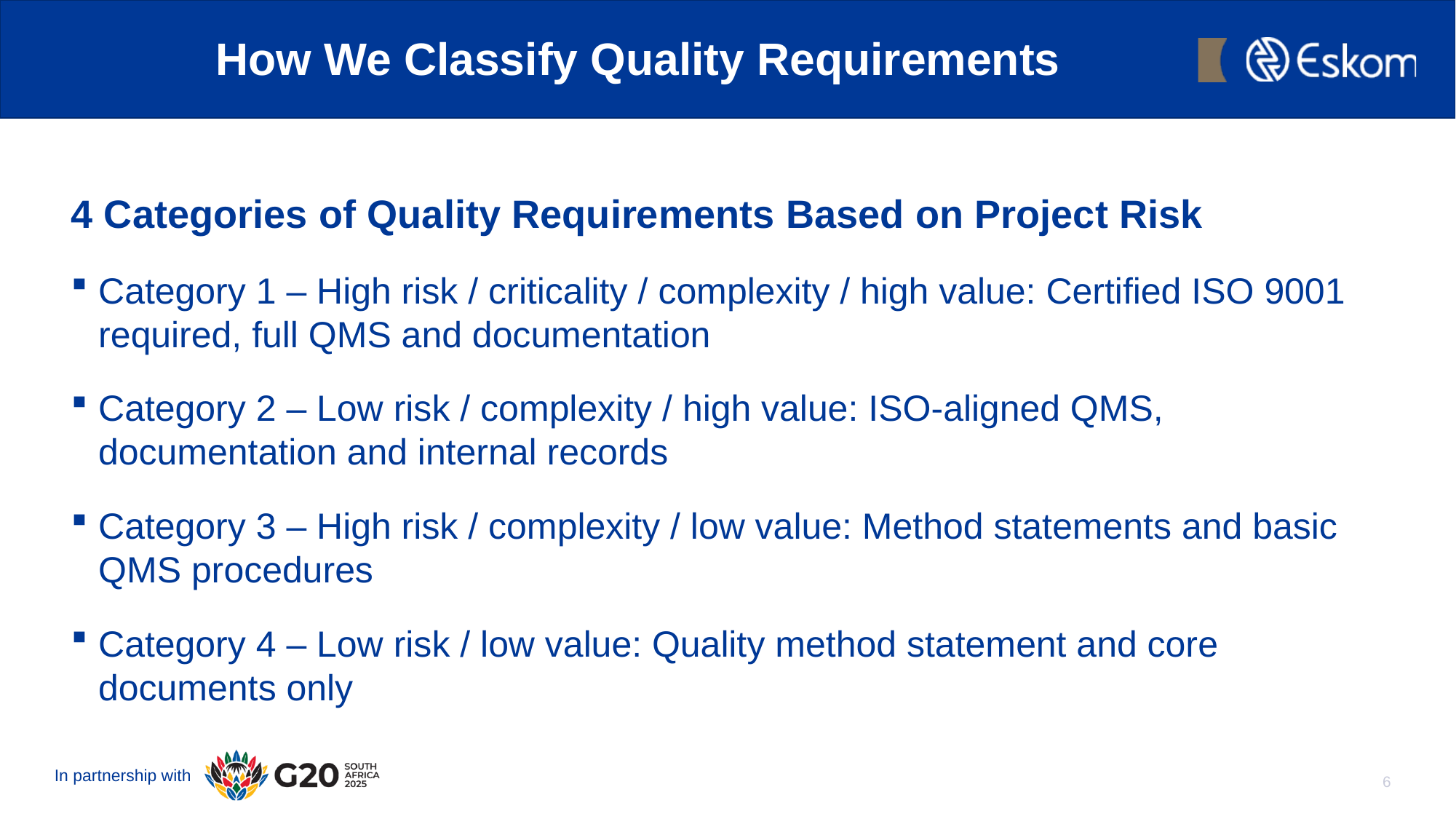

# How We Classify Quality Requirements
4 Categories of Quality Requirements Based on Project Risk
Category 1 – High risk / criticality / complexity / high value: Certified ISO 9001 required, full QMS and documentation
Category 2 – Low risk / complexity / high value: ISO-aligned QMS, documentation and internal records
Category 3 – High risk / complexity / low value: Method statements and basic QMS procedures
Category 4 – Low risk / low value: Quality method statement and core documents only
6